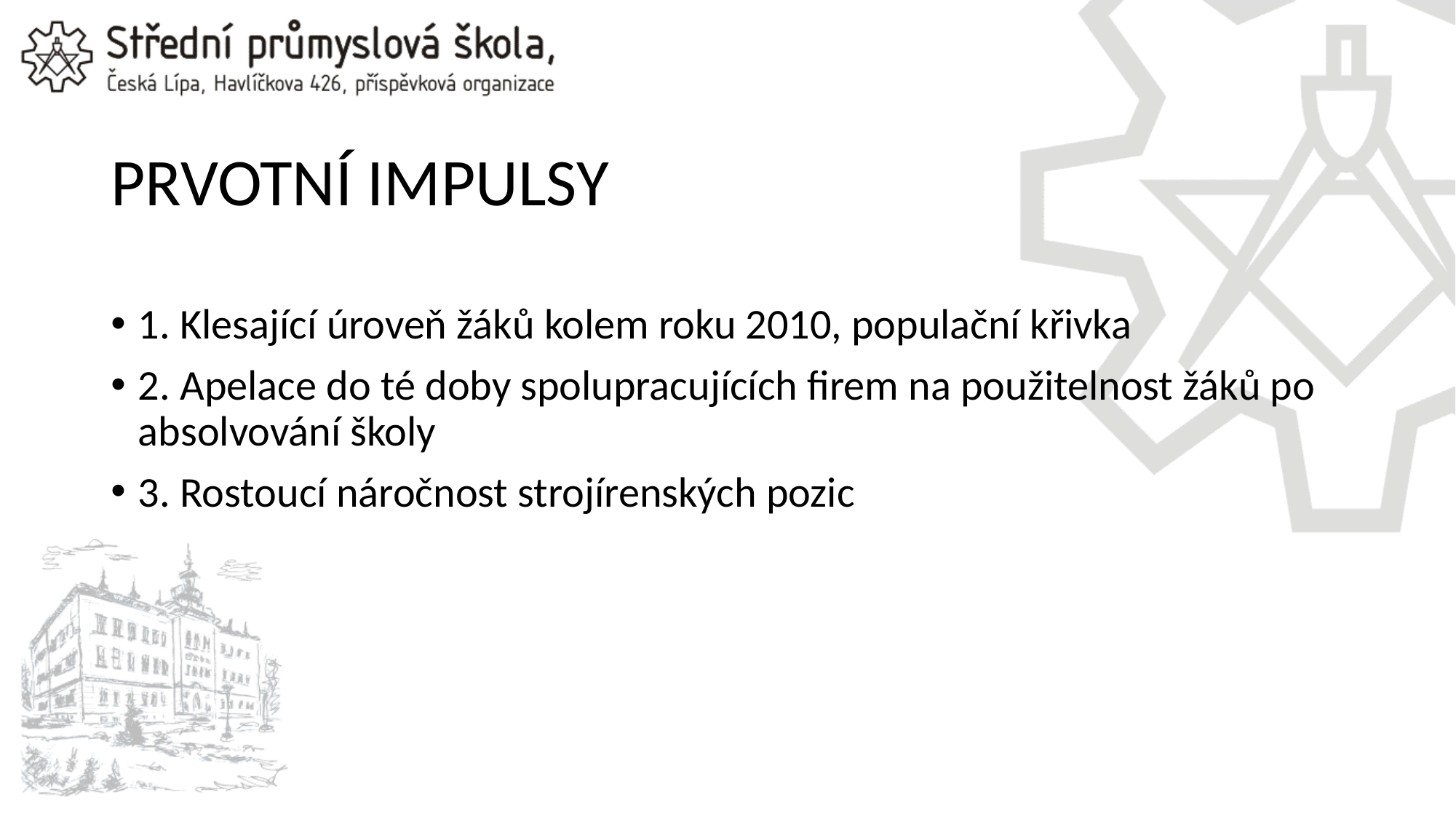

# PRVOTNÍ IMPULSY
1. Klesající úroveň žáků kolem roku 2010, populační křivka
2. Apelace do té doby spolupracujících firem na použitelnost žáků po absolvování školy
3. Rostoucí náročnost strojírenských pozic